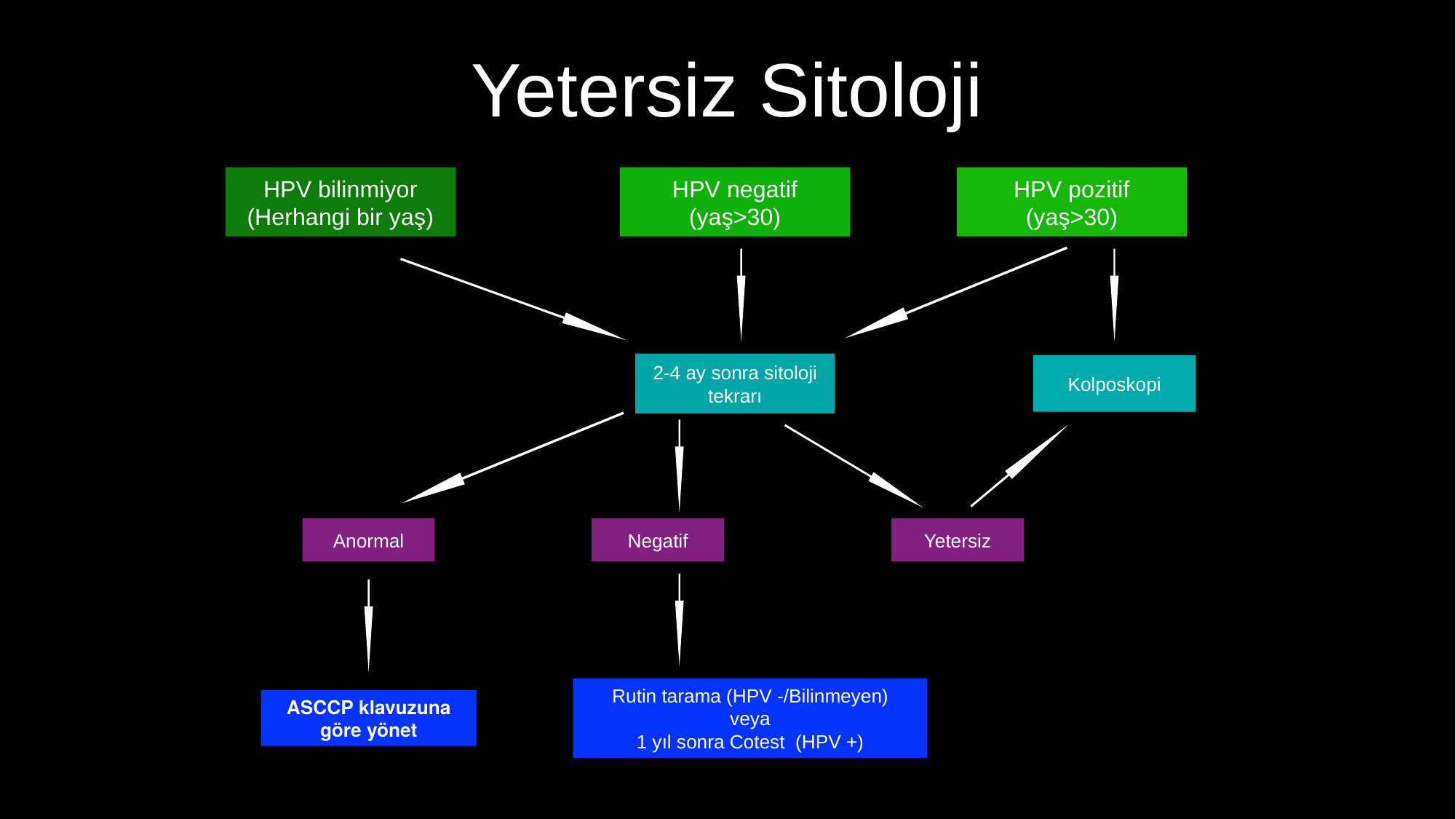

# Yetersiz Sitoloji
HPV bilinmiyor
(Herhangi bir yaş)
HPV negatif (yaş>30)
HPV pozitif
(yaş>30)

2-4 ay sonra sitoloji tekrarı
Kolposkopi

Anormal
Negatif
Yetersiz

Rutin tarama (HPV -/Bilinmeyen)
veya
1 yıl sonra Cotest  (HPV +)
ASCCP klavuzuna göre yönet